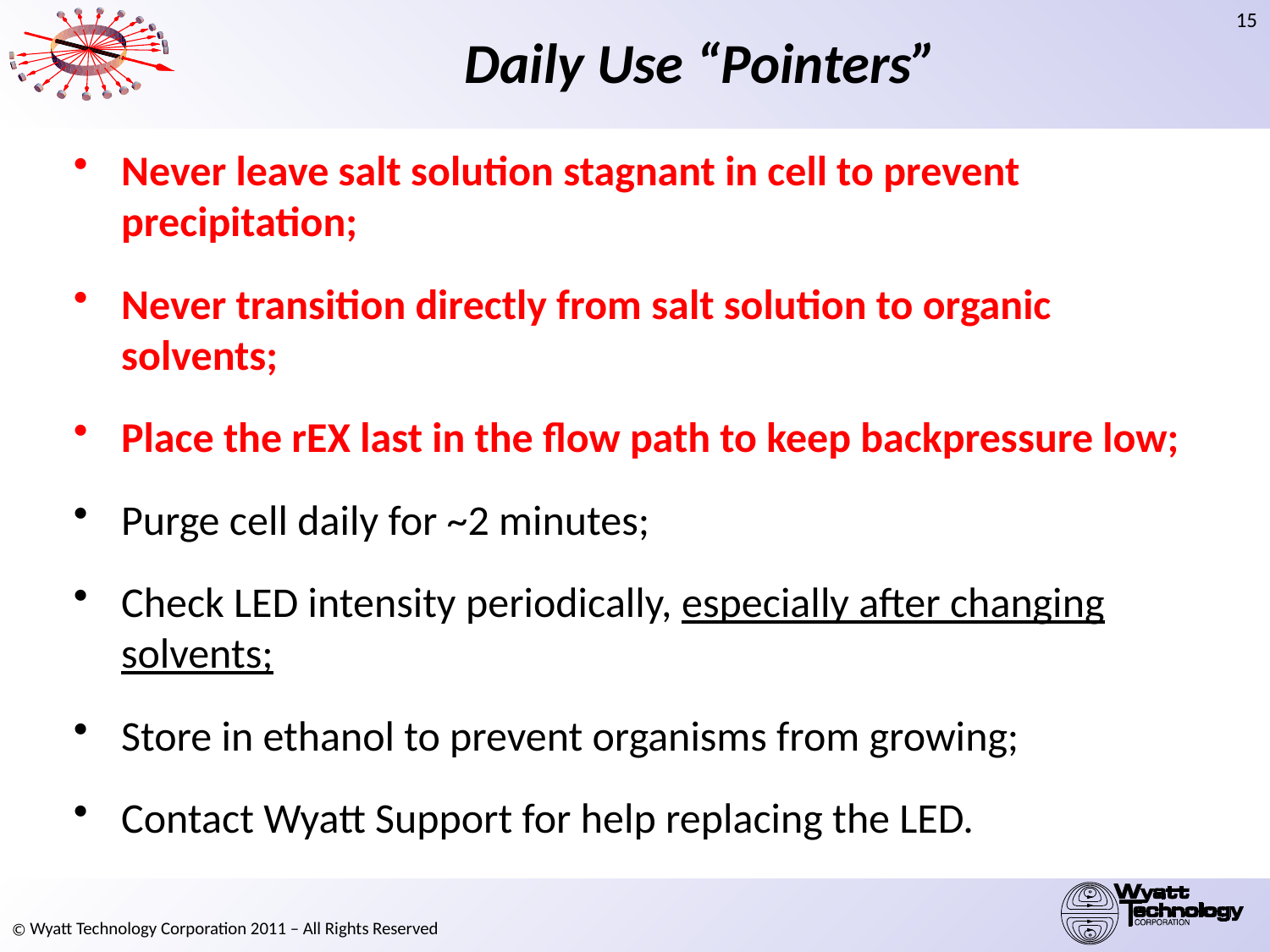

# Daily Use “Pointers”
Never leave salt solution stagnant in cell to prevent precipitation;
Never transition directly from salt solution to organic solvents;
Place the rEX last in the flow path to keep backpressure low;
Purge cell daily for ~2 minutes;
Check LED intensity periodically, especially after changing solvents;
Store in ethanol to prevent organisms from growing;
Contact Wyatt Support for help replacing the LED.